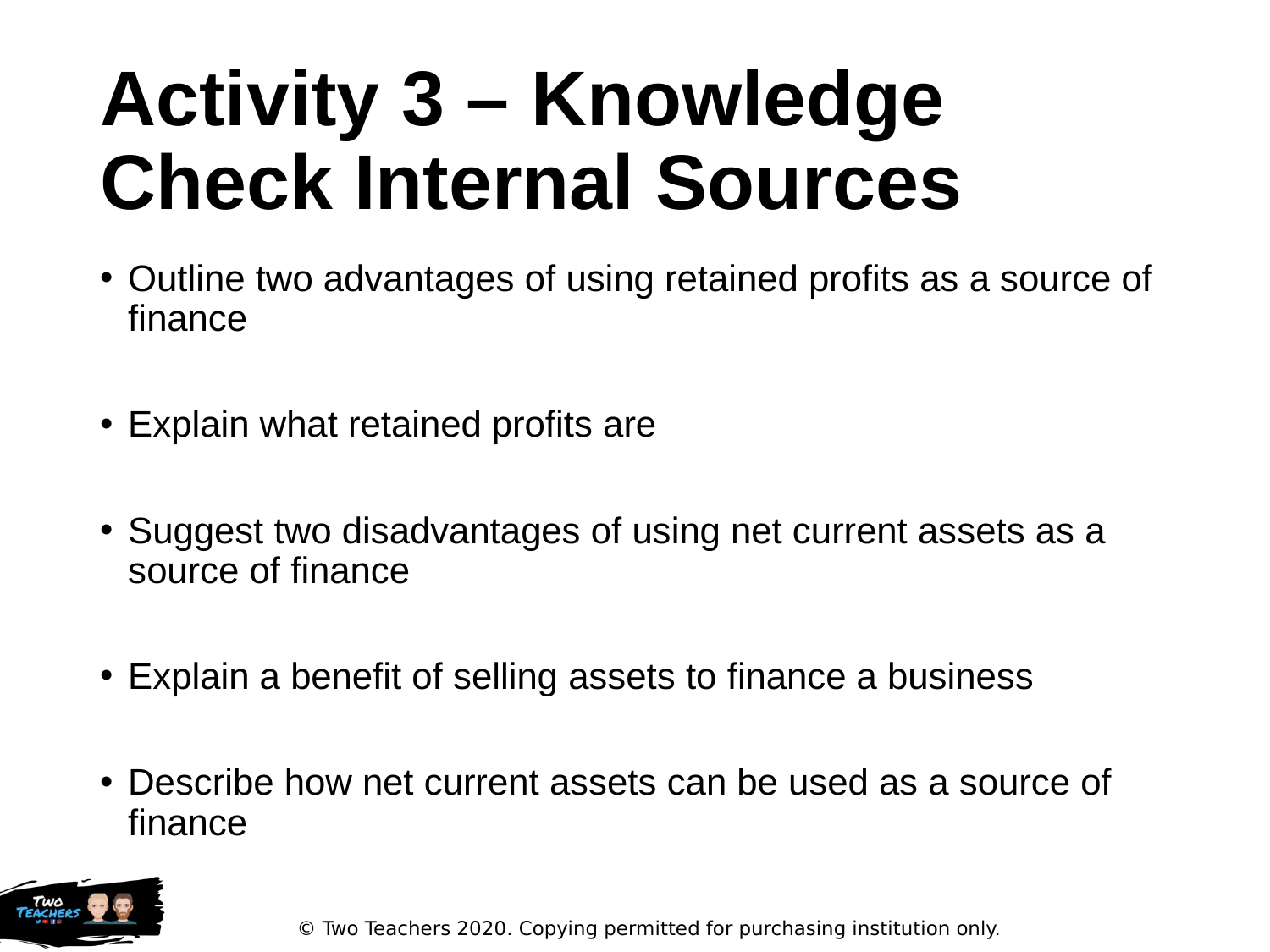

# Activity 3 – Knowledge Check Internal Sources
Outline two advantages of using retained profits as a source of finance

Explain what retained profits are

Suggest two disadvantages of using net current assets as a source of finance

Explain a benefit of selling assets to finance a business

Describe how net current assets can be used as a source of finance